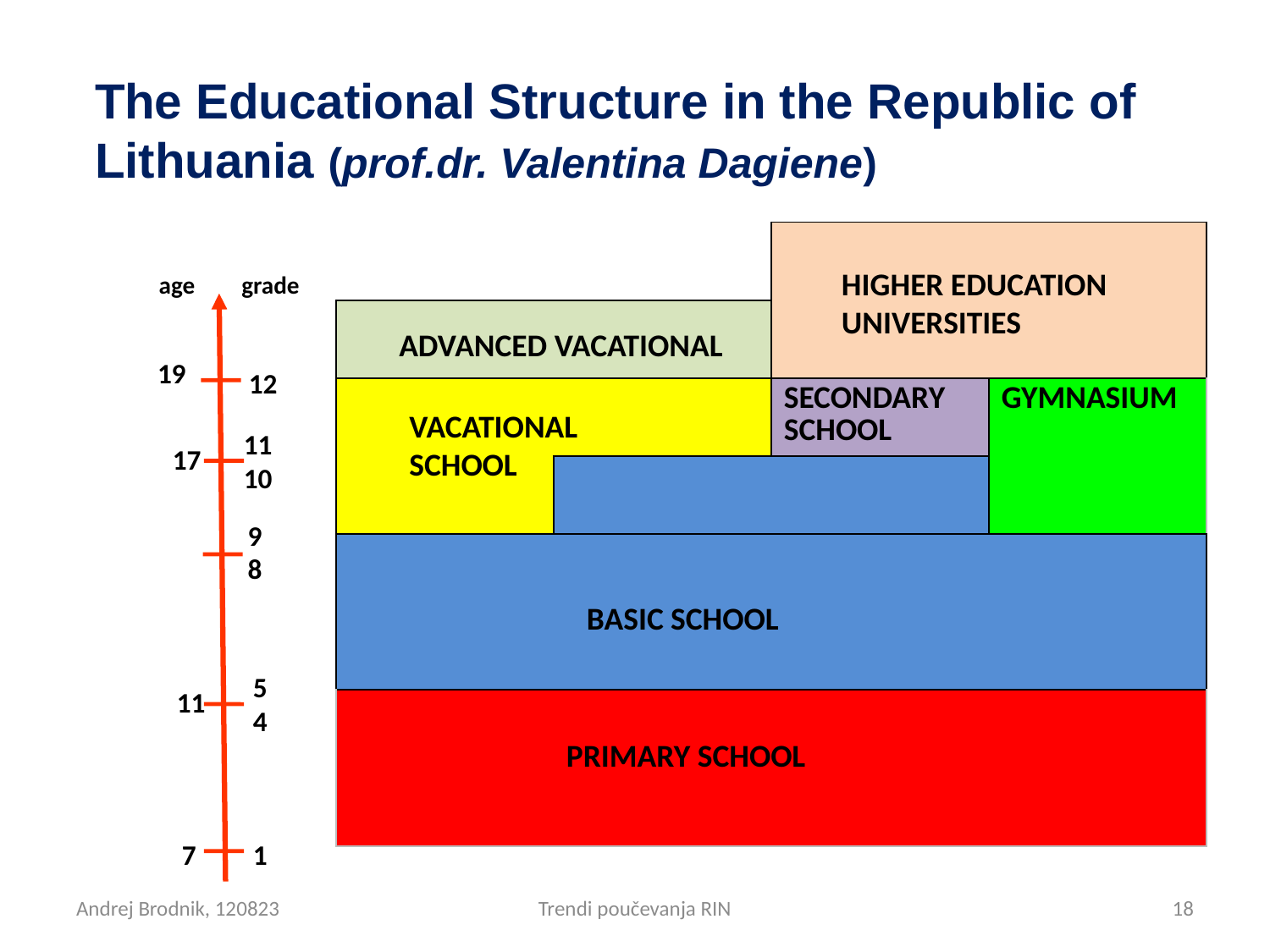

# The Educational Structure in the Republic of Lithuania (prof.dr. Valentina Dagiene)
|  |  |  |  |
| --- | --- | --- | --- |
|  |  |  |  |
|  |  | SECONDARY SCHOOL | GYMNASIUM |
|  |  |  |  |
|  |  |  |  |
|  |  |  |  |
HIGHER EDUCATION
UNIVERSITIES
age
grade

ADVANCED VACATIONAL
19
12

VACATIONAL SCHOOL
11
10
17

9
8

BASIC SCHOOL
5
4
11

PRIMARY SCHOOL
7
1

Andrej Brodnik, 120823
Trendi poučevanja RIN
18